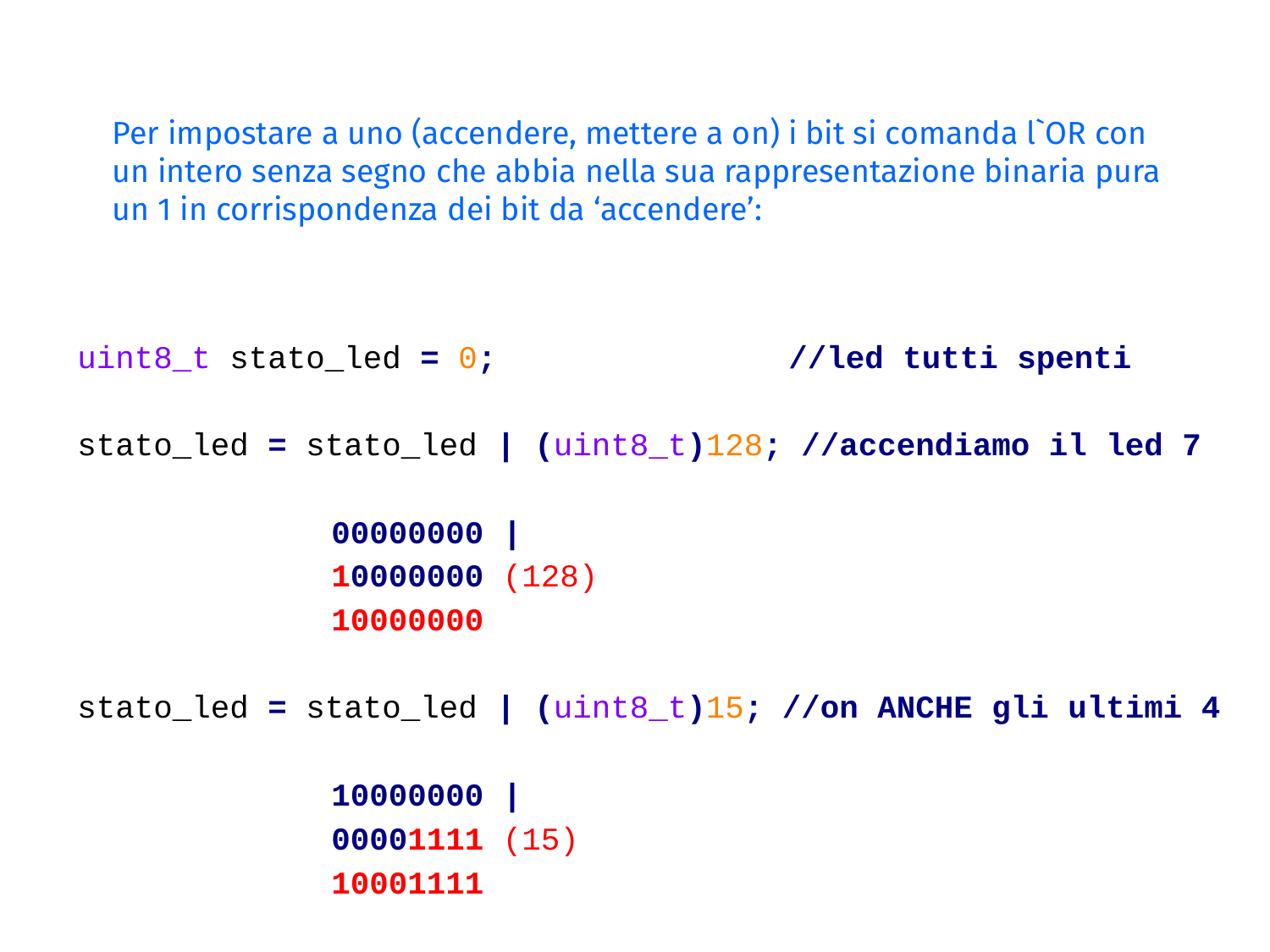

Per impostare a uno (accendere, mettere a on) i bit si comanda l`OR con un intero senza segno che abbia nella sua rappresentazione binaria pura un 1 in corrispondenza dei bit da ‘accendere’:
uint8_t stato_led = 0; 		    //led tutti spenti

stato_led = stato_led | (uint8_t)128; //accendiamo il led 7

		00000000 |
		10000000 (128)
            	10000000

stato_led = stato_led | (uint8_t)15; //on ANCHE gli ultimi 4

		10000000 |
		00001111 (15)
		10001111